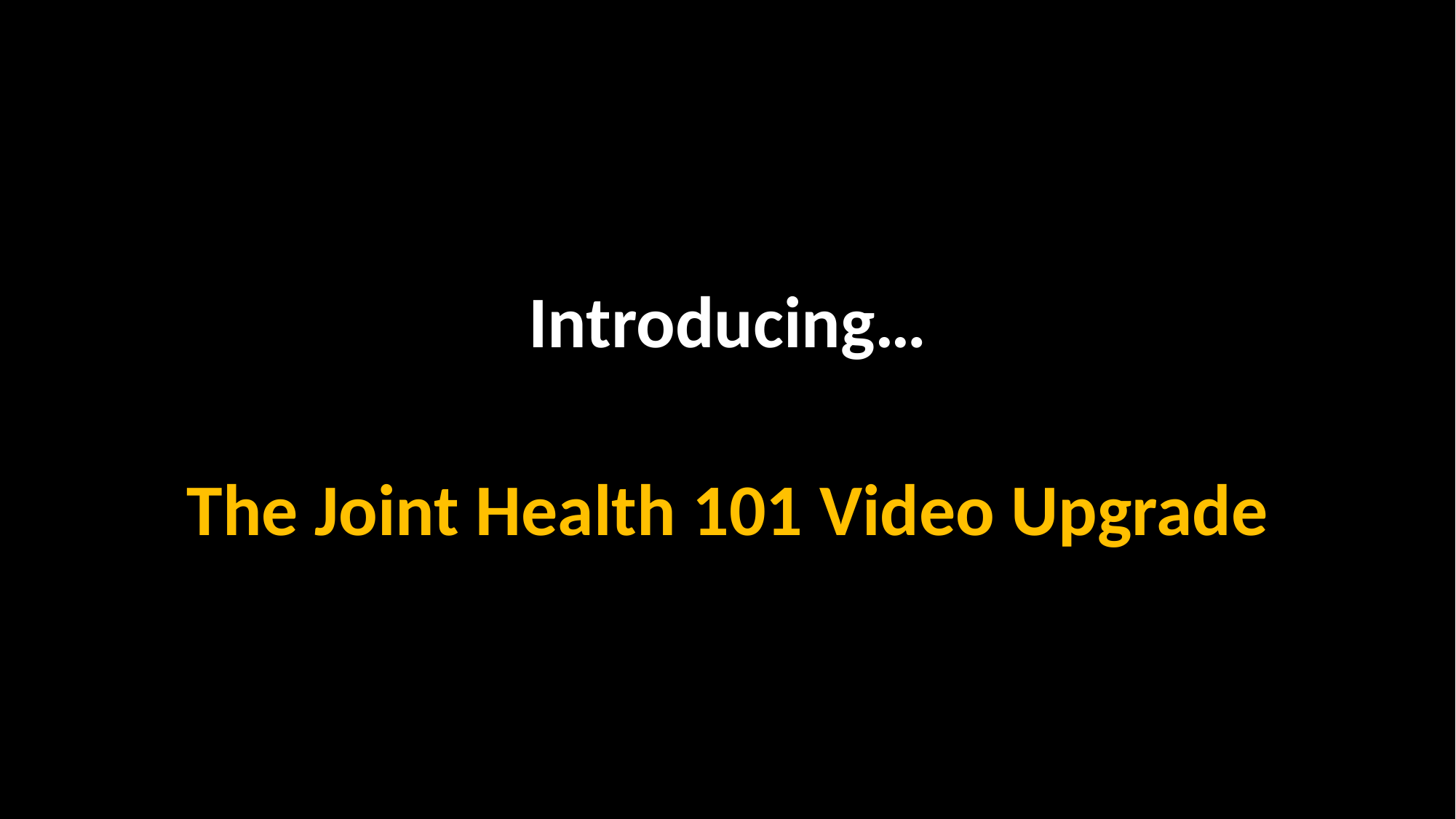

Introducing…

The Joint Health 101 Video Upgrade